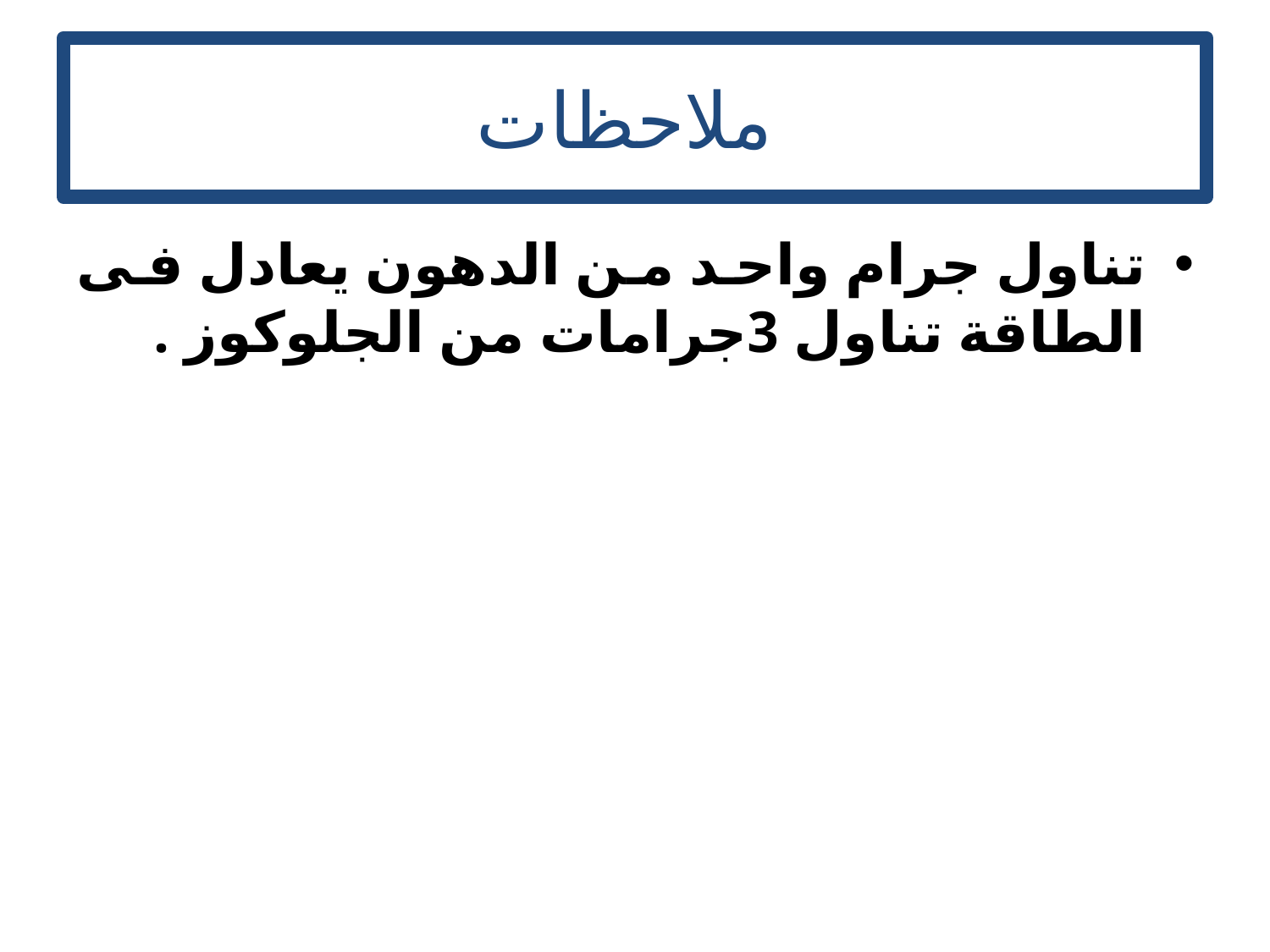

# ملاحظات
تناول جرام واحد من الدهون يعادل فى الطاقة تناول 3جرامات من الجلوكوز .